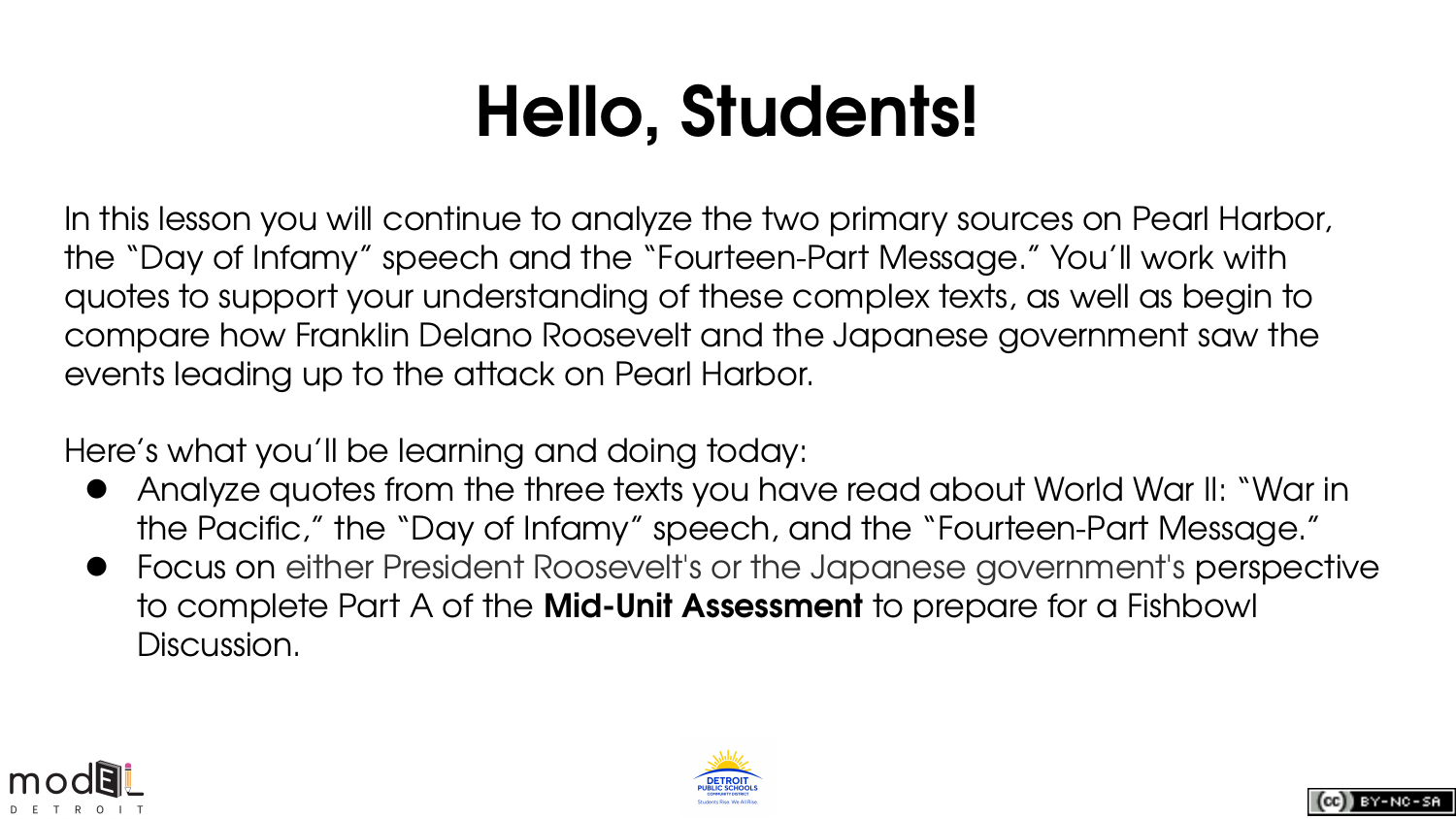

# Hello, Students!
In this lesson you will continue to analyze the two primary sources on Pearl Harbor, the “Day of Infamy” speech and the “Fourteen-Part Message.” You’ll work with quotes to support your understanding of these complex texts, as well as begin to compare how Franklin Delano Roosevelt and the Japanese government saw the events leading up to the attack on Pearl Harbor.

Here’s what you’ll be learning and doing today:
Analyze quotes from the three texts you have read about World War II: “War in the Pacific,” the “Day of Infamy” speech, and the “Fourteen-Part Message.”
Focus on either President Roosevelt's or the Japanese government's perspective to complete Part A of the Mid-Unit Assessment to prepare for a Fishbowl Discussion.